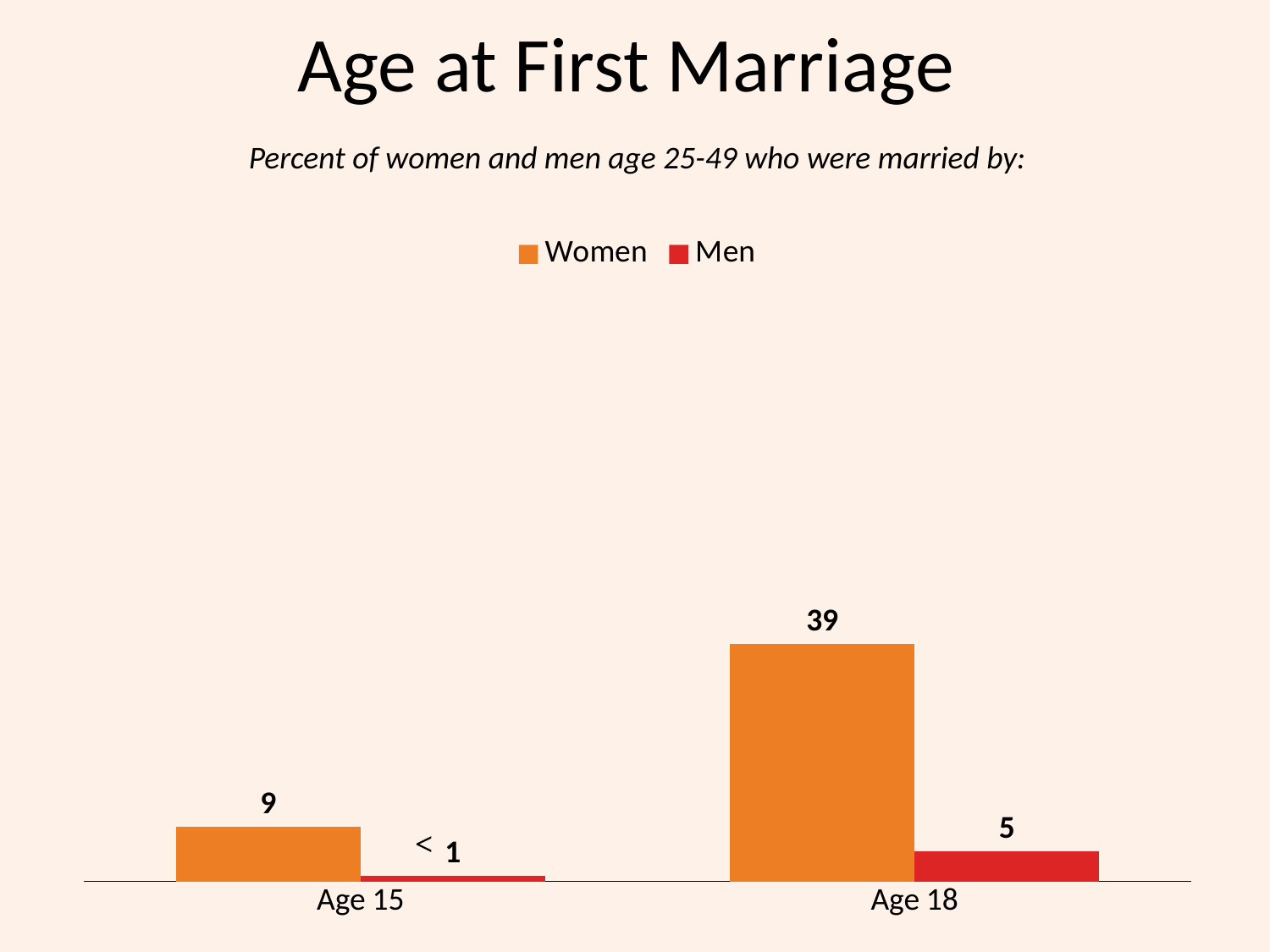

# Age at First Marriage
Percent of women and men age 25-49 who were married by:

### Chart

| Category | Women | Men |
|---|---|---|
| Age 15 | 9.0 | 1.0 |
| Age 18 | 39.0 | 5.0 |